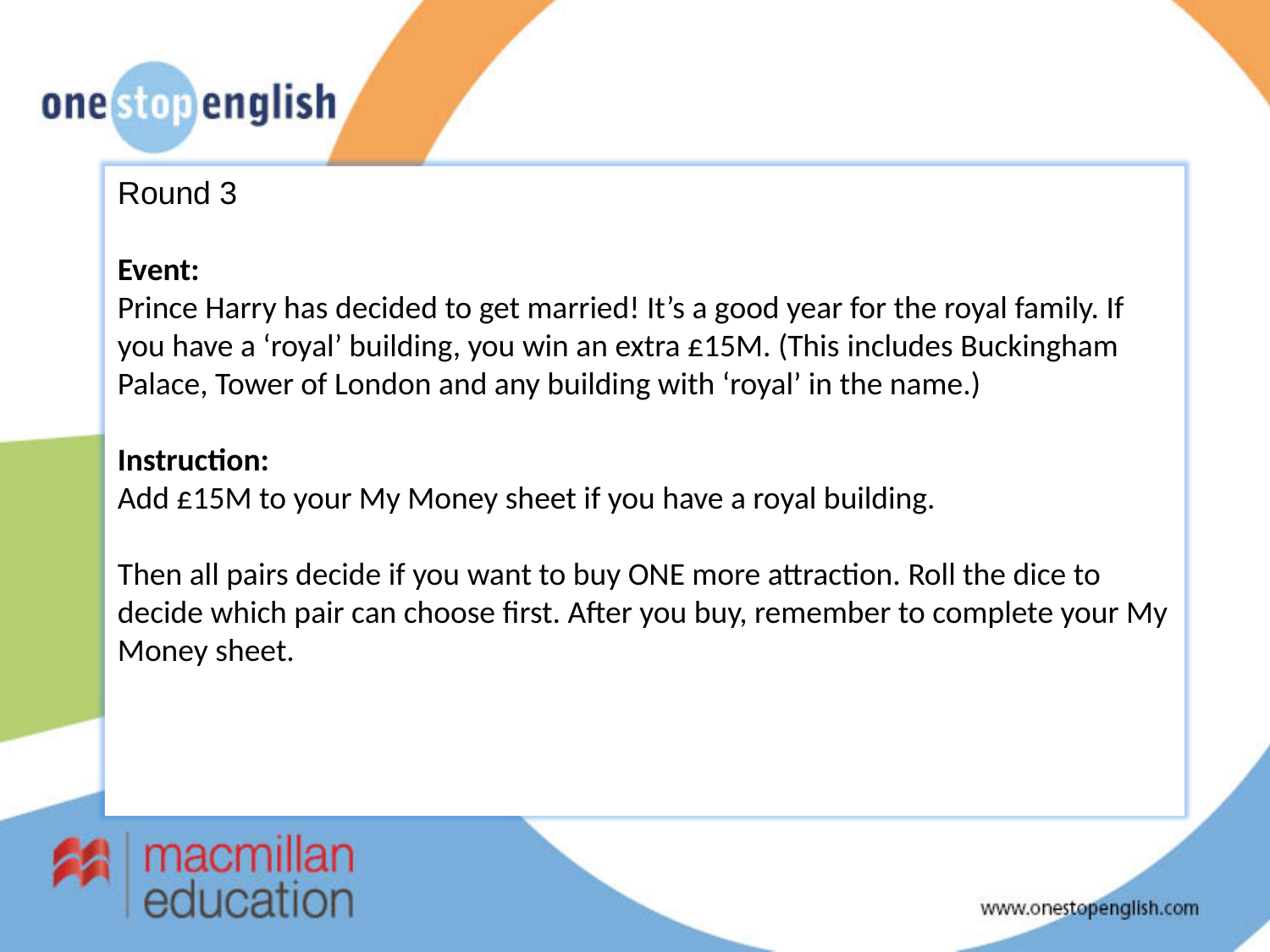

Round 3

Event:
Prince Harry has decided to get married! It’s a good year for the royal family. If you have a ‘royal’ building, you win an extra £15M. (This includes Buckingham Palace, Tower of London and any building with ‘royal’ in the name.)

Instruction:
Add £15M to your My Money sheet if you have a royal building.

Then all pairs decide if you want to buy ONE more attraction. Roll the dice to decide which pair can choose first. After you buy, remember to complete your My Money sheet.